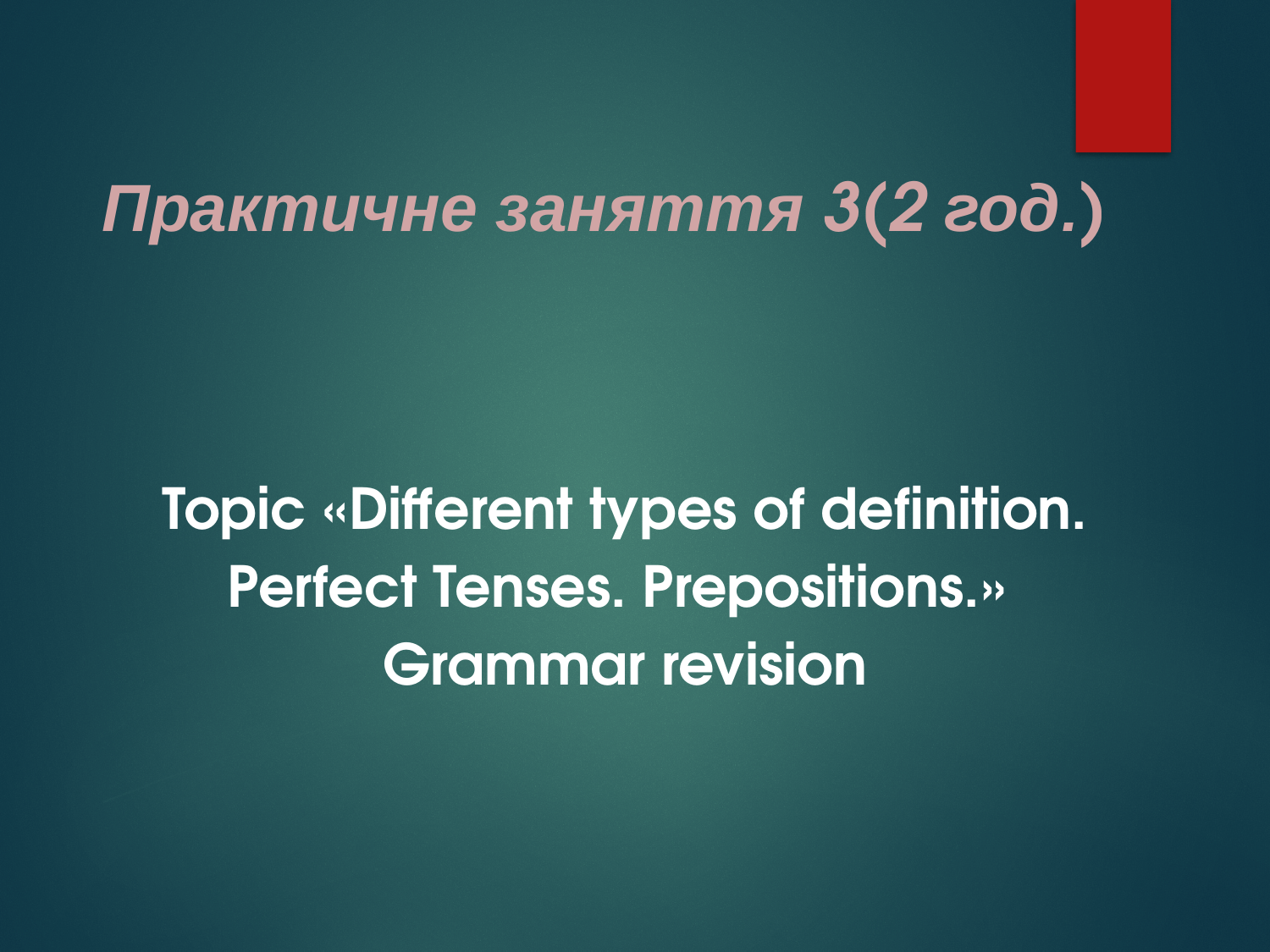

# Практичне заняття 3(2 год.)
Topic «Different types of definition. Perfect Tenses. Prepositions.»  Grammar revision